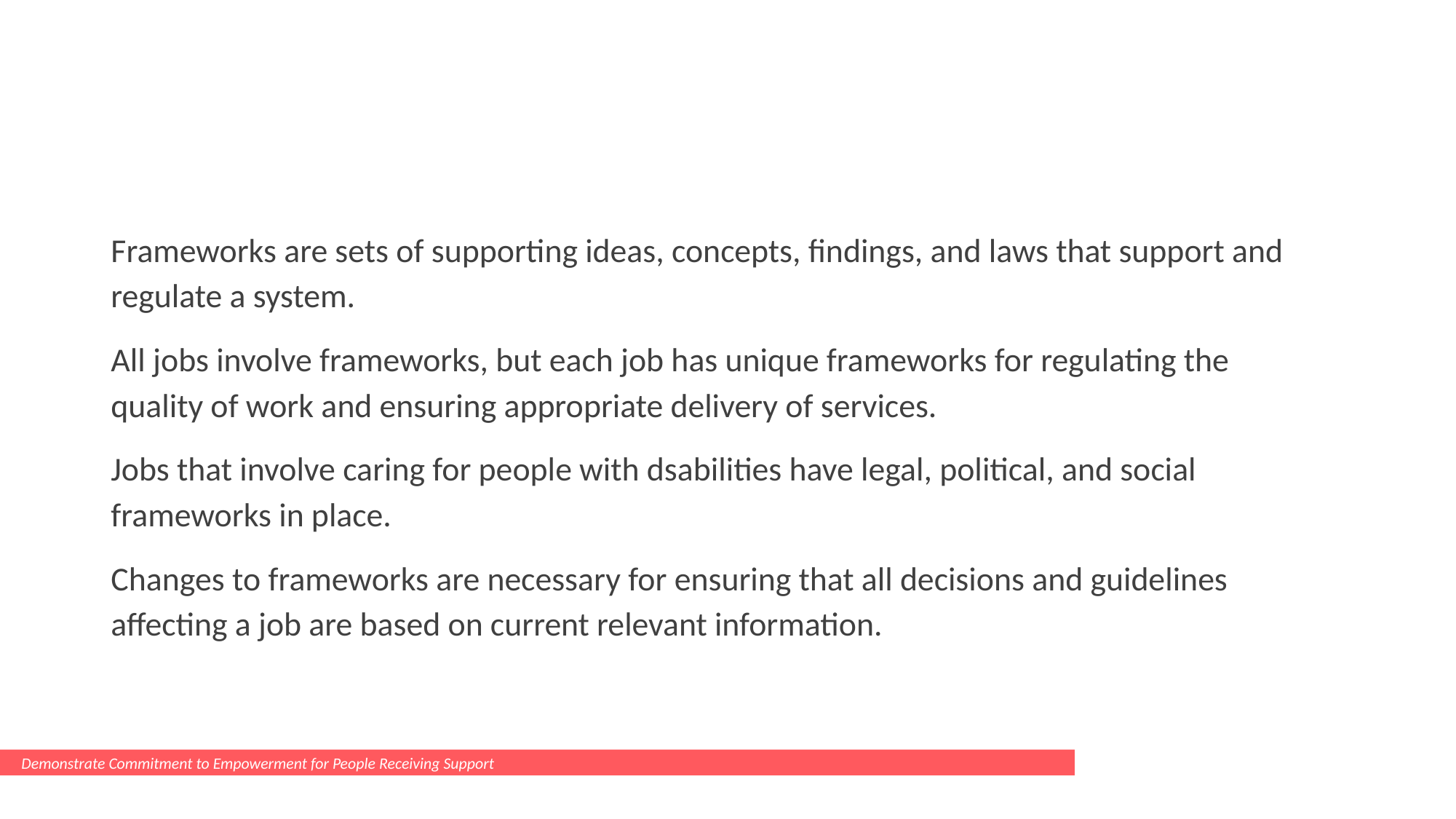

#
Frameworks are sets of supporting ideas, concepts, findings, and laws that support and regulate a system.
All jobs involve frameworks, but each job has unique frameworks for regulating the quality of work and ensuring appropriate delivery of services.
Jobs that involve caring for people with dsabilities have legal, political, and social frameworks in place.
Changes to frameworks are necessary for ensuring that all decisions and guidelines affecting a job are based on current relevant information.
Demonstrate Commitment to Empowerment for People Receiving Support